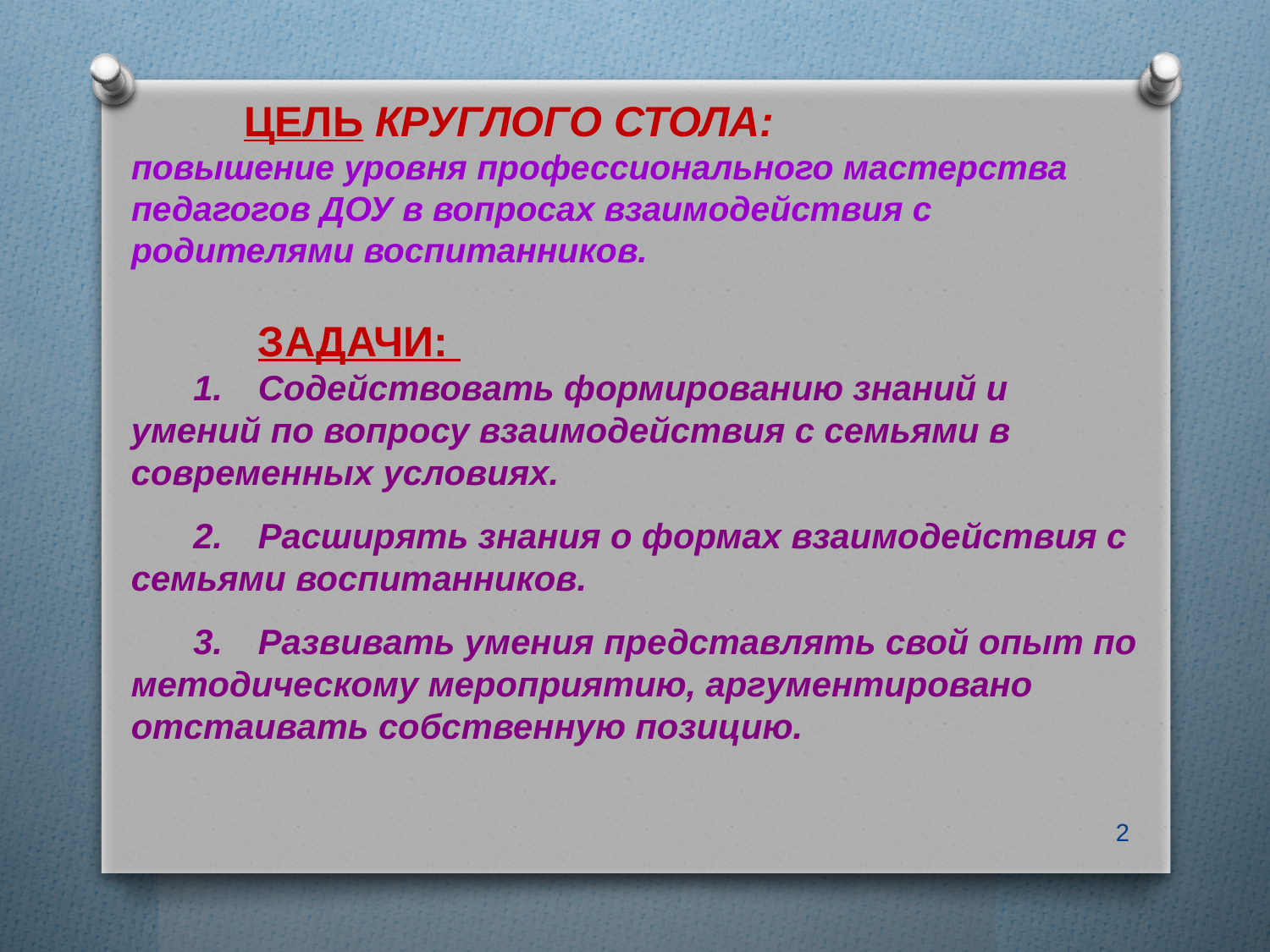

# ЦЕЛЬ КРУГЛОГО СТОЛА: повышение уровня профессионального мастерства педагогов ДОУ в вопросах взаимодействия с родителями воспитанников.
	ЗАДАЧИ:
1.	Содействовать формированию знаний и умений по вопросу взаимодействия с семьями в современных условиях.
2.	Расширять знания о формах взаимодействия с семьями воспитанников.
3.	Развивать умения представлять свой опыт по методическому мероприятию, аргументировано отстаивать собственную позицию.

2